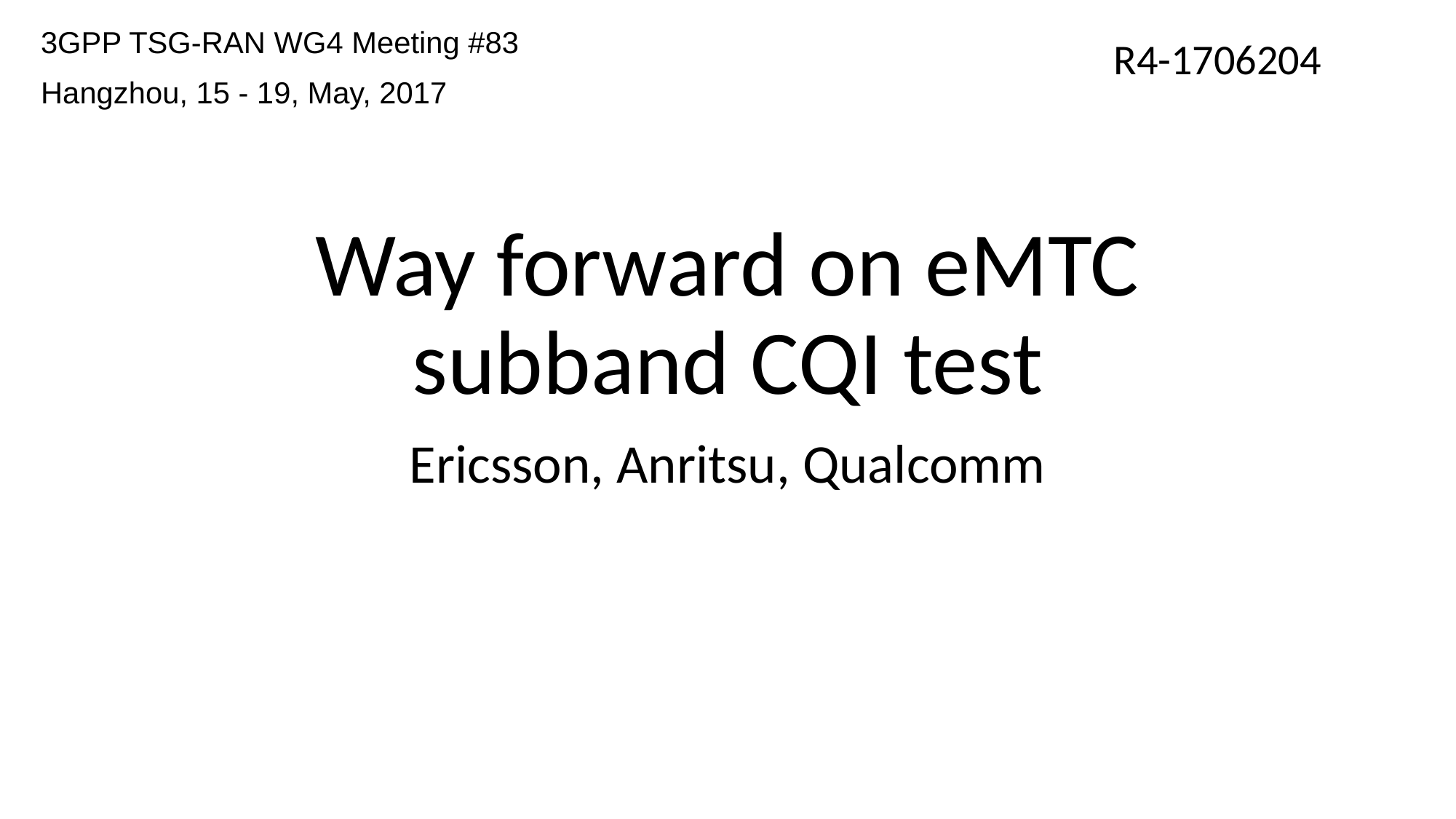

3GPP TSG-RAN WG4 Meeting #83
Hangzhou, 15 - 19, May, 2017
R4-1706204
# Way forward on eMTC subband CQI test
Ericsson, Anritsu, Qualcomm